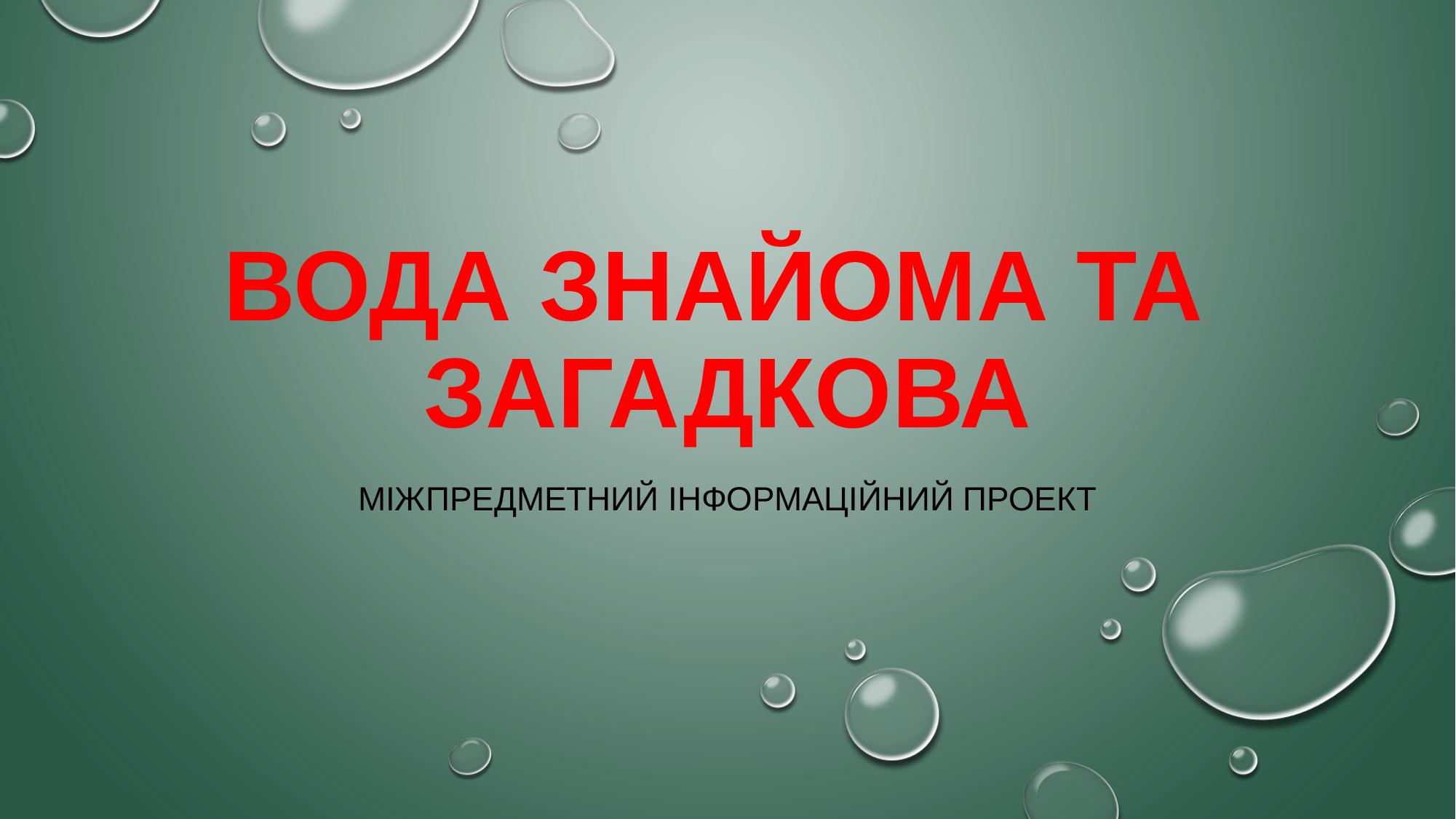

# Вода знайома та загадкова
Міжпредметний інформаційний проект